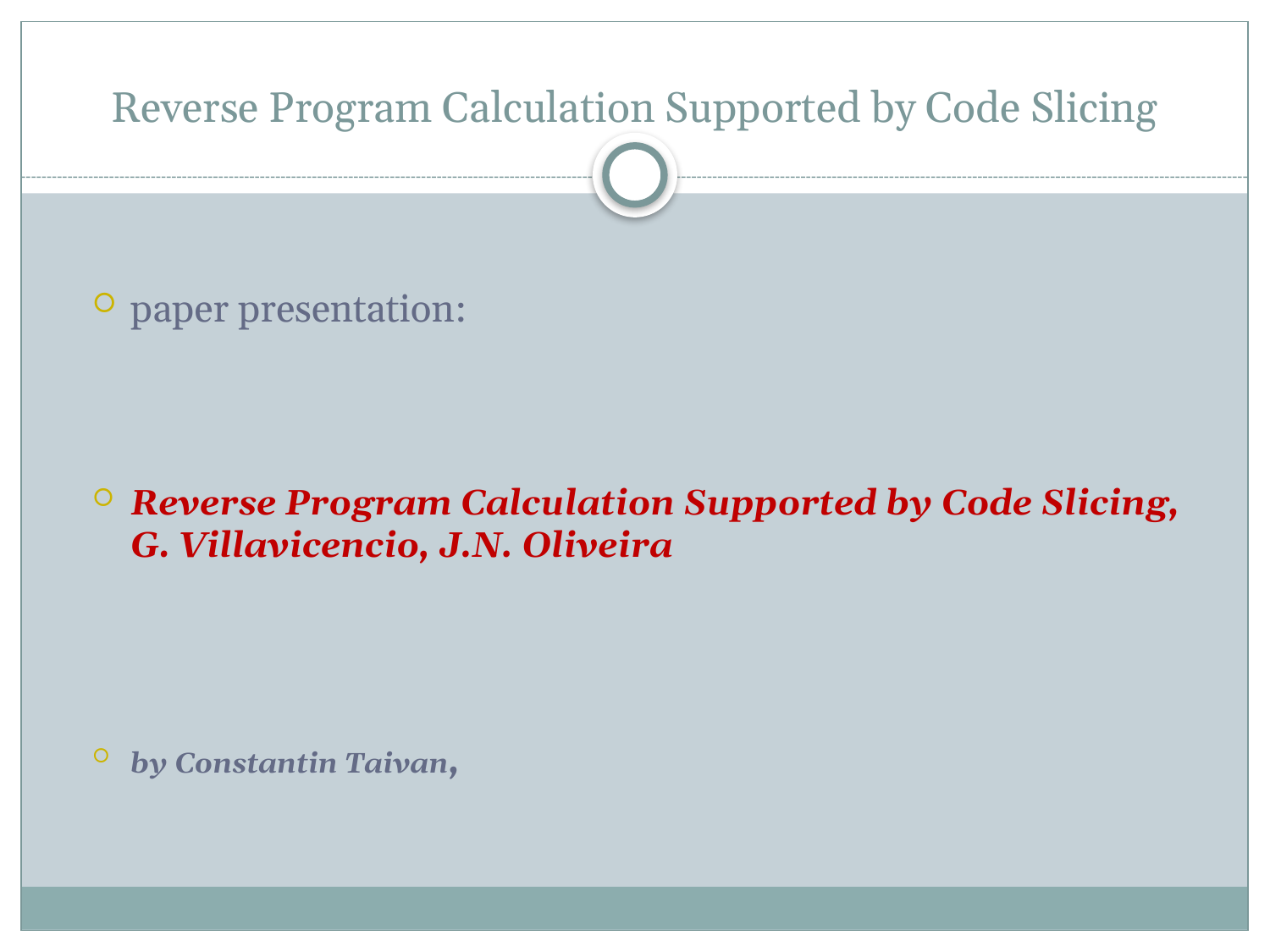

# Reverse Program Calculation Supported by Code Slicing

paper presentation:

Reverse Program Calculation Supported by Code Slicing, G. Villavicencio, J.N. Oliveira

by Constantin Taivan,